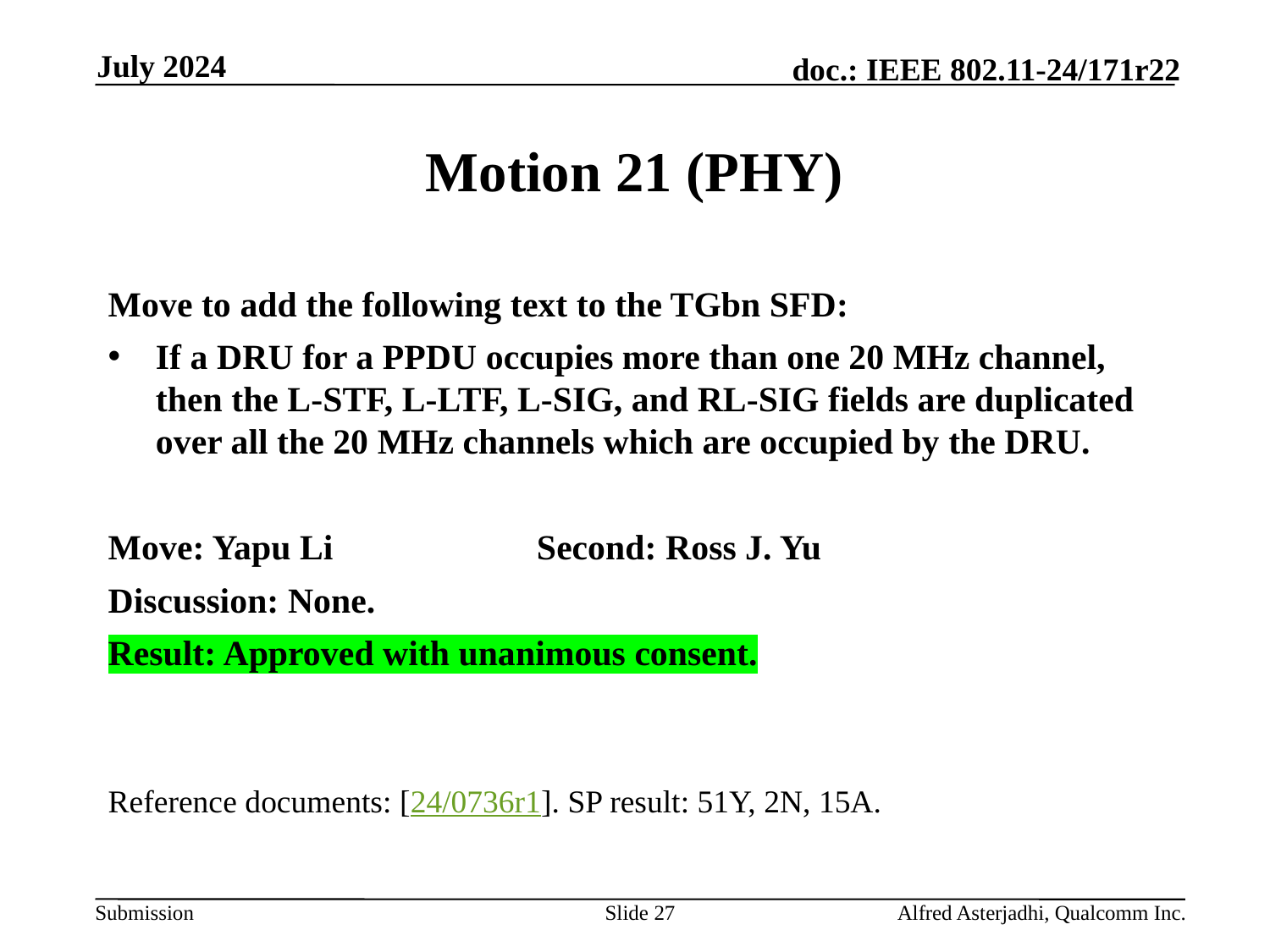

July 2024
# Motion 21 (PHY)
Move to add the following text to the TGbn SFD:
If a DRU for a PPDU occupies more than one 20 MHz channel, then the L-STF, L-LTF, L-SIG, and RL-SIG fields are duplicated over all the 20 MHz channels which are occupied by the DRU.

Move: Yapu Li		Second: Ross J. Yu
Discussion: None.
Result: Approved with unanimous consent.

Reference documents: [24/0736r1]. SP result: 51Y, 2N, 15A.

Slide 27
Alfred Asterjadhi, Qualcomm Inc.